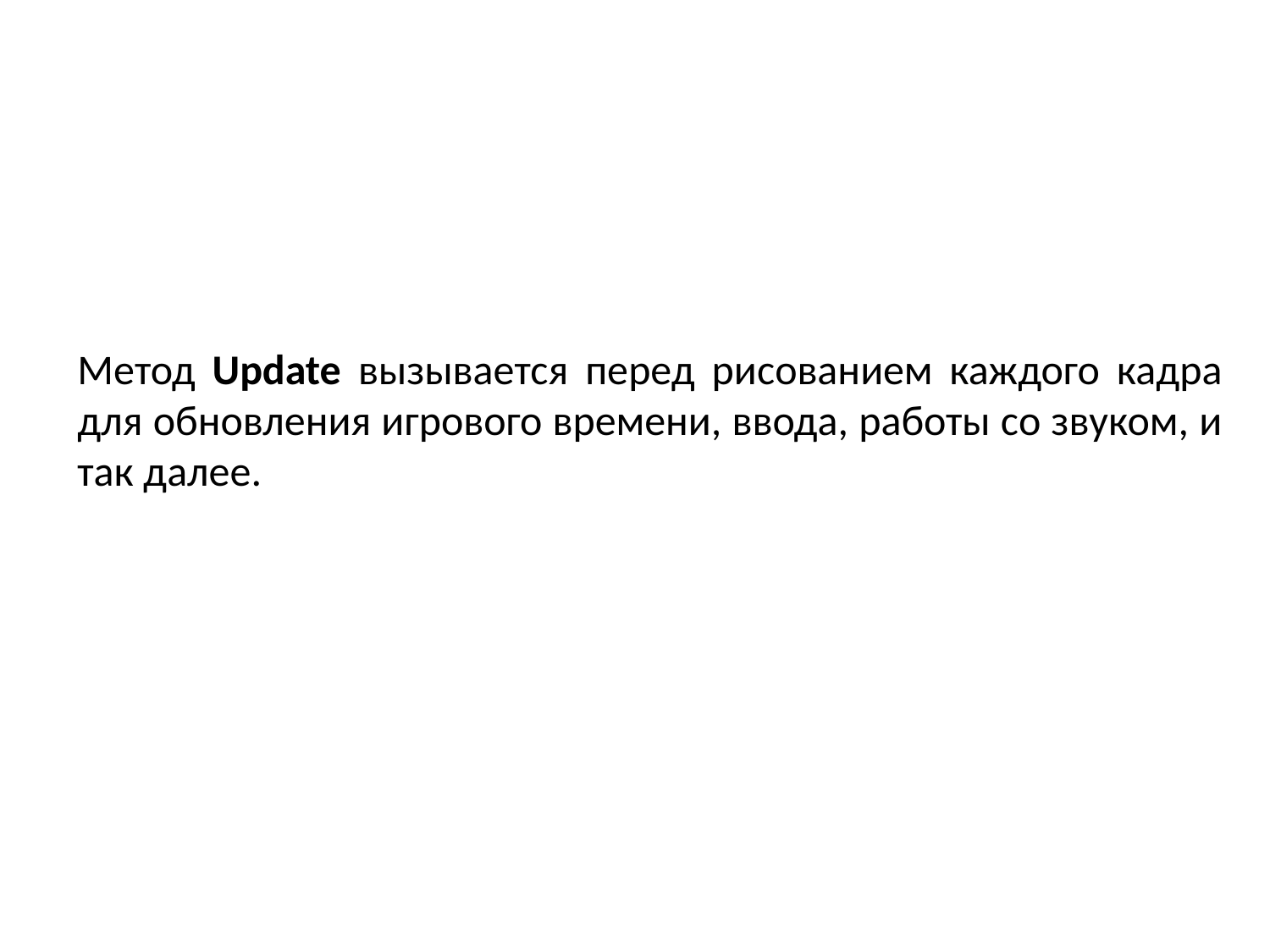

Метод Update вызывается перед рисованием каждого кадра для обновления игрового времени, ввода, работы со звуком, и так далее.